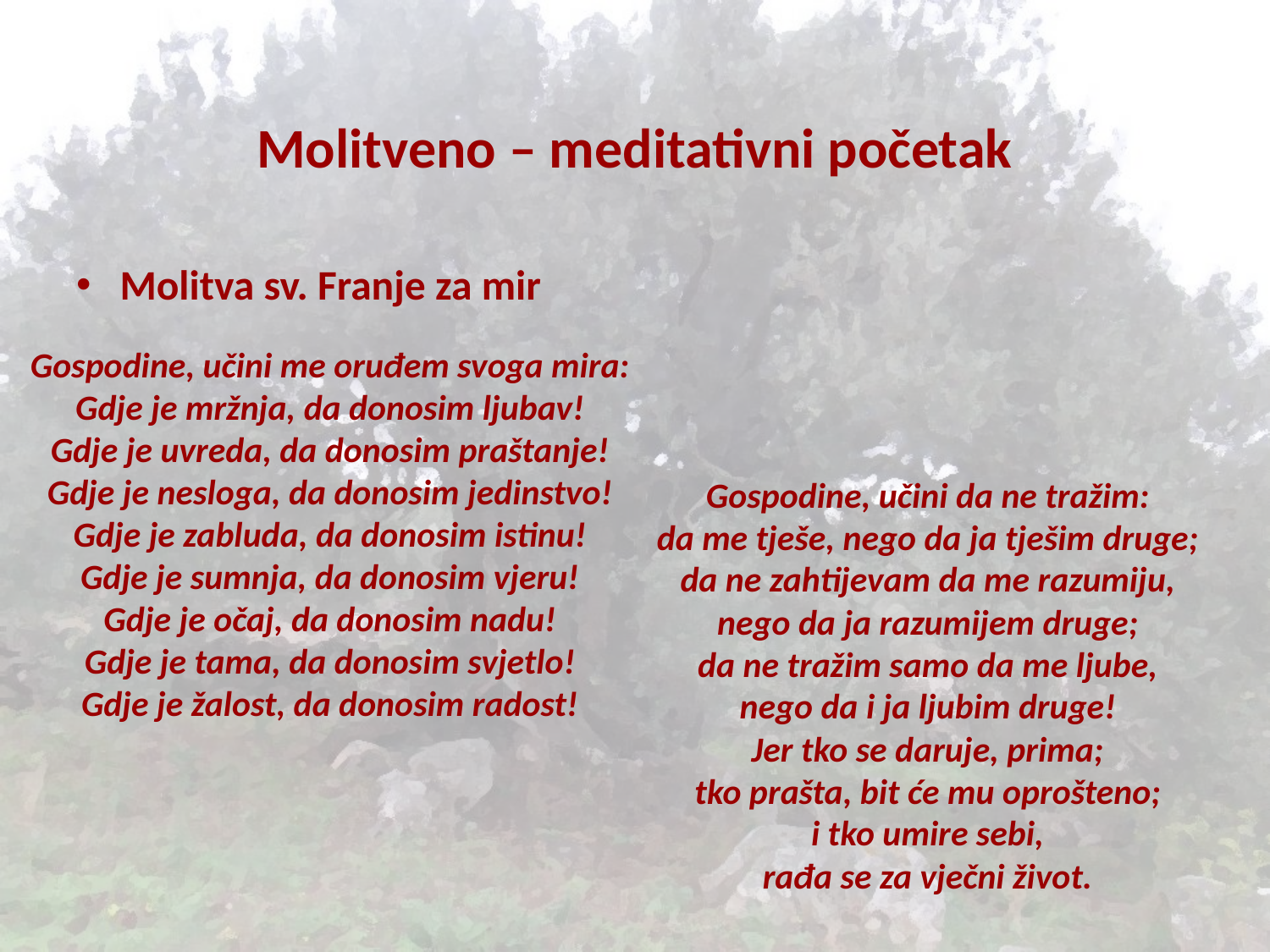

# Molitveno – meditativni početak

Molitva sv. Franje za mir

Gospodine, učini me oruđem svoga mira:
Gdje je mržnja, da donosim ljubav!
Gdje je uvreda, da donosim praštanje!
Gdje je nesloga, da donosim jedinstvo!
Gdje je zabluda, da donosim istinu!
Gdje je sumnja, da donosim vjeru!
Gdje je očaj, da donosim nadu!
Gdje je tama, da donosim svjetlo!
Gdje je žalost, da donosim radost!

Gospodine, učini da ne tražim:
da me tješe, nego da ja tješim druge;
da ne zahtijevam da me razumiju,
nego da ja razumijem druge;
da ne tražim samo da me ljube,
nego da i ja ljubim druge!
Jer tko se daruje, prima;
tko prašta, bit će mu oprošteno;
i tko umire sebi,
rađa se za vječni život.